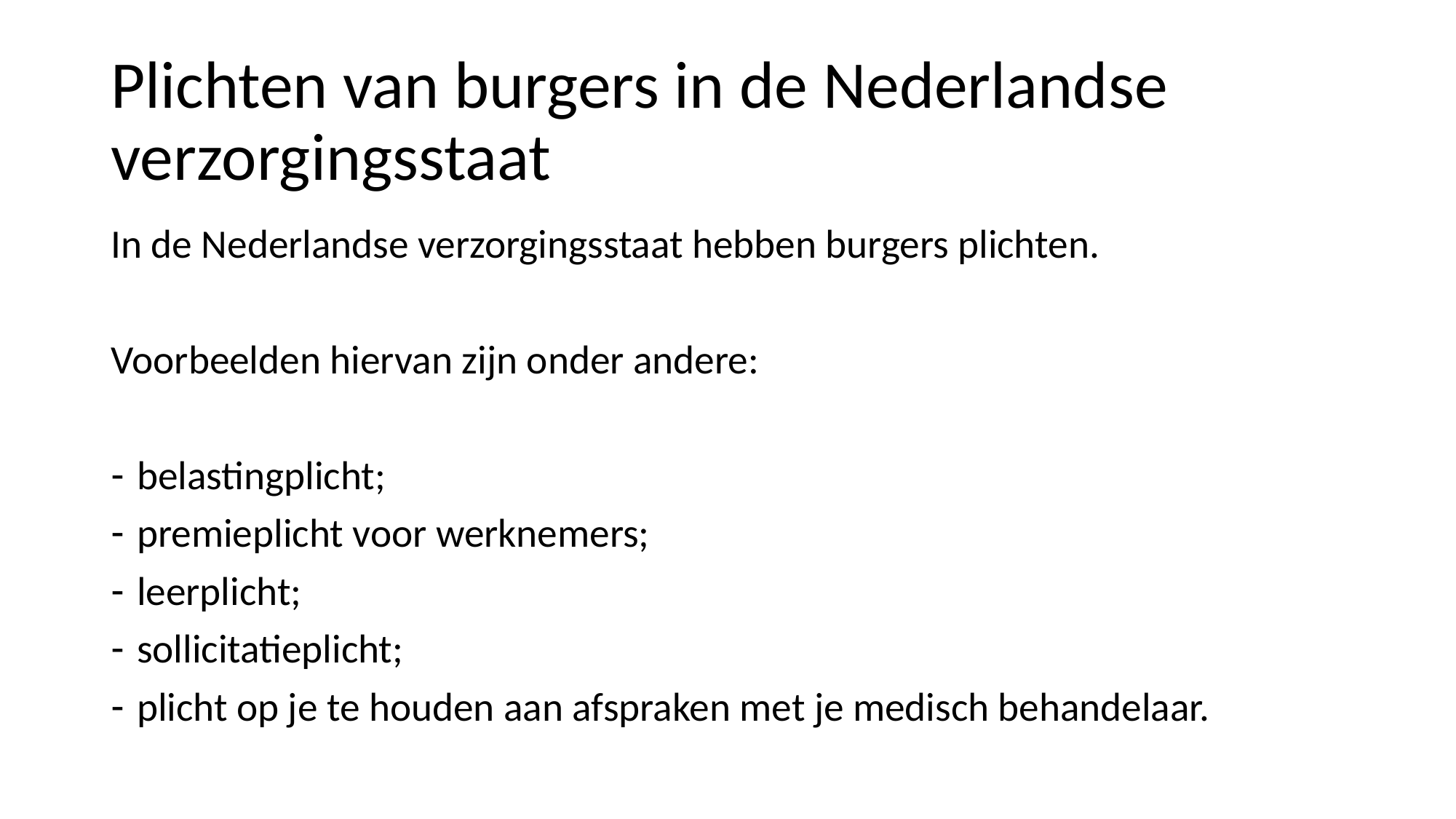

# Plichten van burgers in de Nederlandse verzorgingsstaat
In de Nederlandse verzorgingsstaat hebben burgers plichten.

Voorbeelden hiervan zijn onder andere:

belastingplicht;
premieplicht voor werknemers;
leerplicht;
sollicitatieplicht;
plicht op je te houden aan afspraken met je medisch behandelaar.